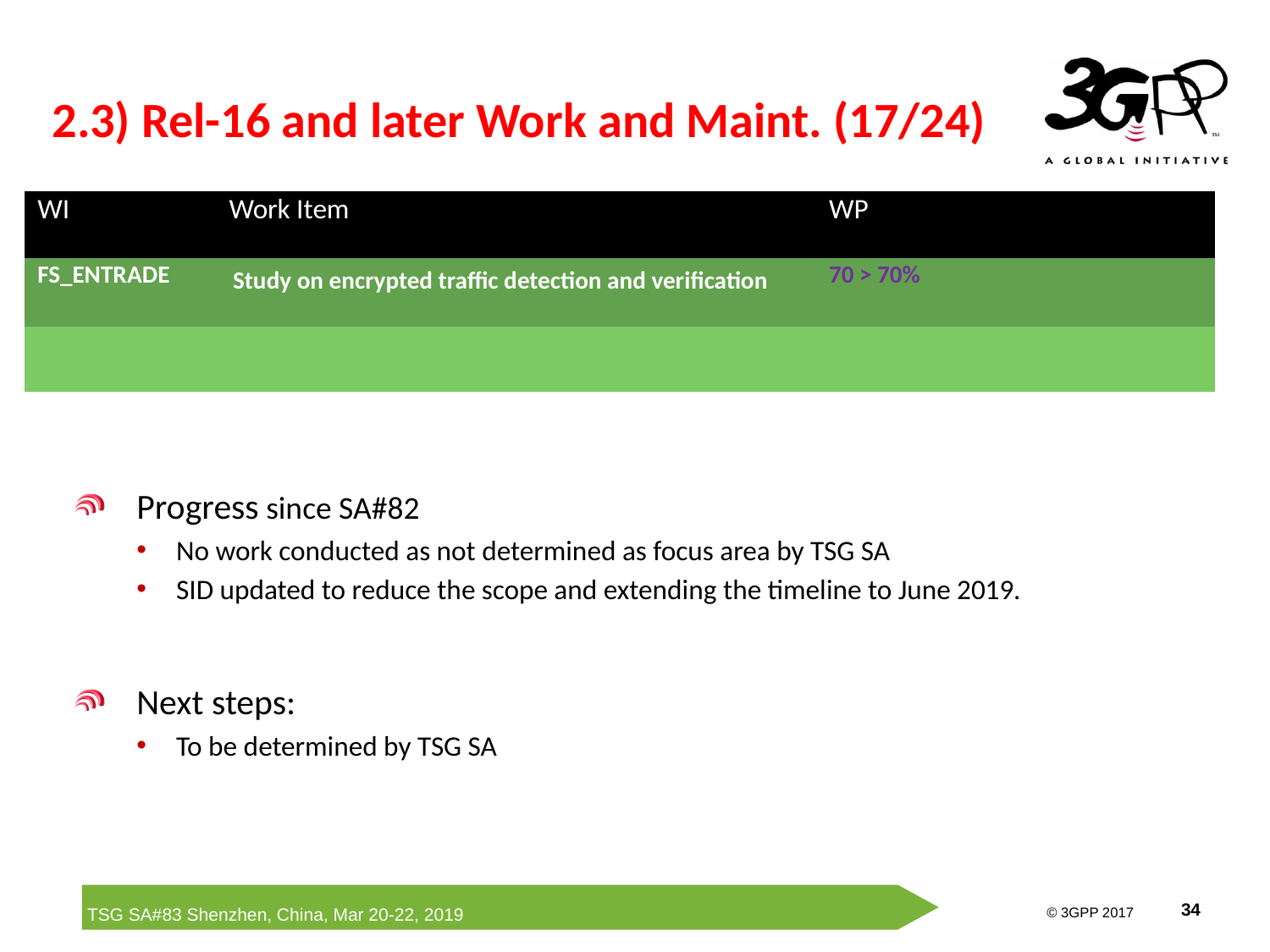

# 2.3) Rel-16 and later Work and Maint. (17/24)
| WI | Work Item | WP |  |  |
| --- | --- | --- | --- | --- |
| FS\_ENTRADE | Study on encrypted traffic detection and verification | 70 > 70% |  |  |
|  |  |  |  |  |
Progress since SA#82
No work conducted as not determined as focus area by TSG SA
SID updated to reduce the scope and extending the timeline to June 2019.

Next steps:
To be determined by TSG SA